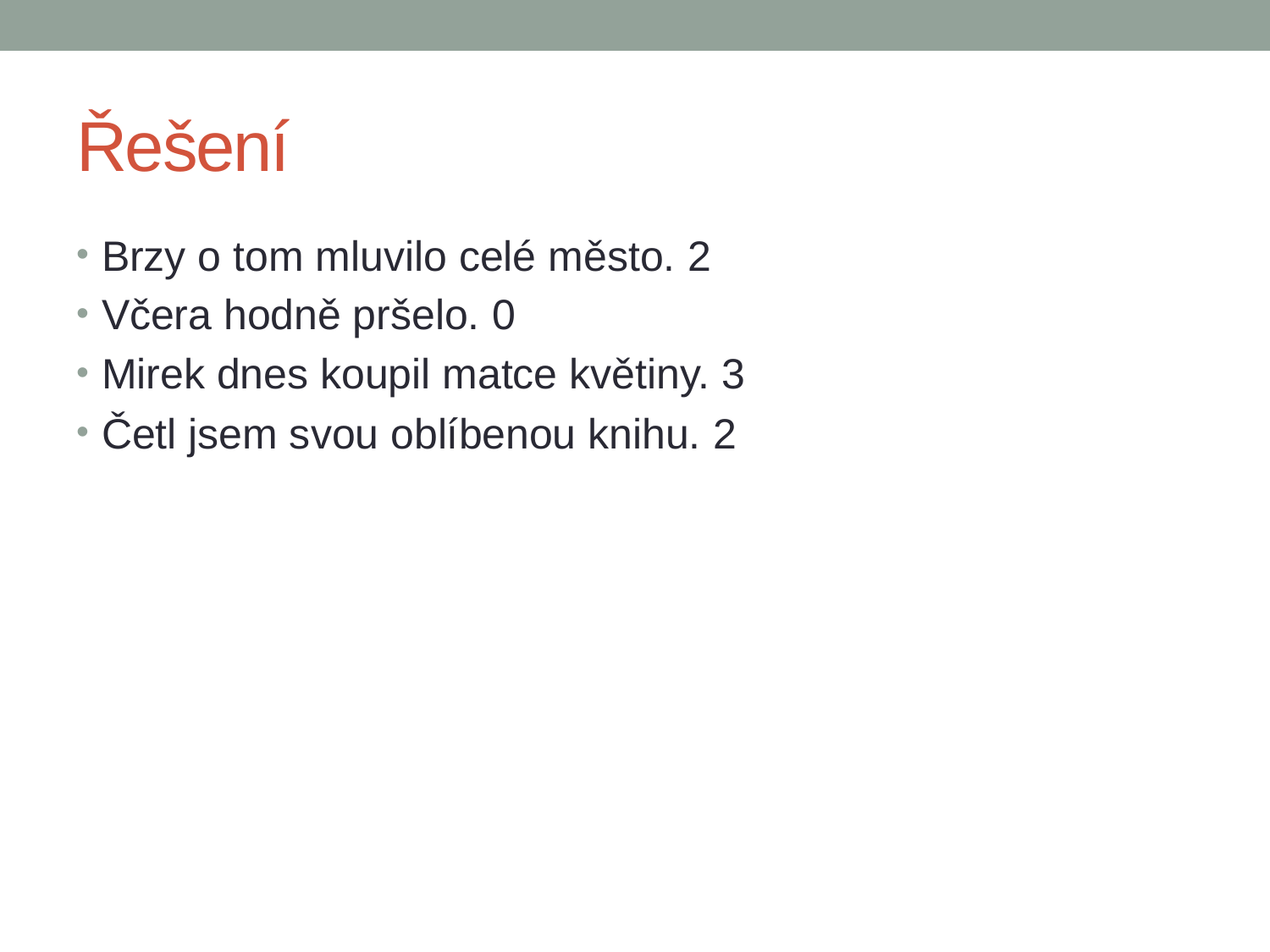

# Řešení
Brzy o tom mluvilo celé město. 2
Včera hodně pršelo. 0
Mirek dnes koupil matce květiny. 3
Četl jsem svou oblíbenou knihu. 2